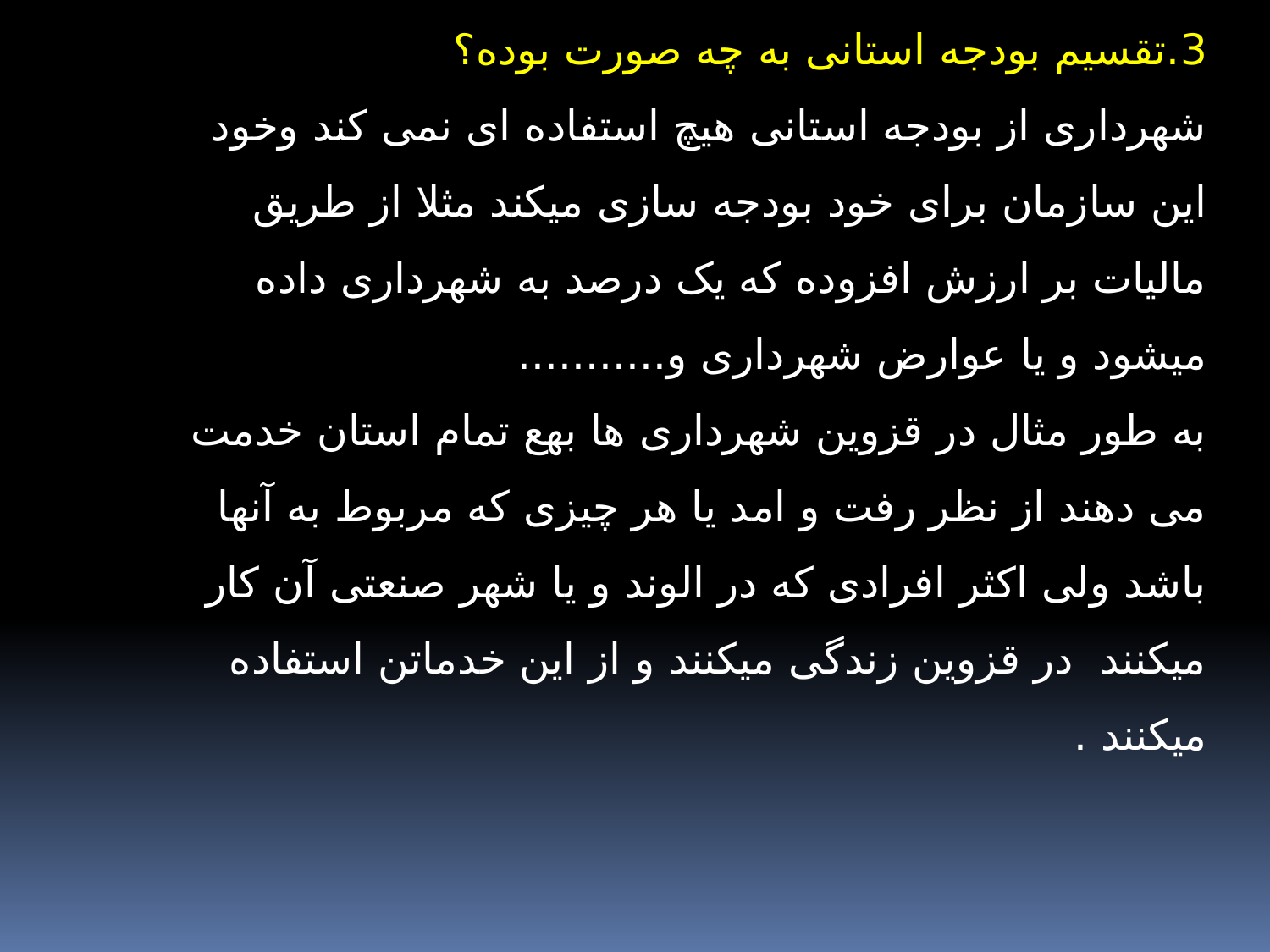

3.تقسیم بودجه استانی به چه صورت بوده؟
شهرداری از بودجه استانی هیچ استفاده ای نمی کند وخود این سازمان برای خود بودجه سازی میکند مثلا از طریق مالیات بر ارزش افزوده که یک درصد به شهرداری داده میشود و یا عوارض شهرداری و...........
به طور مثال در قزوین شهرداری ها بهع تمام استان خدمت می دهند از نظر رفت و امد یا هر چیزی که مربوط به آنها باشد ولی اکثر افرادی که در الوند و یا شهر صنعتی آن کار میکنند  در قزوین زندگی میکنند و از این خدماتن استفاده میکنند .